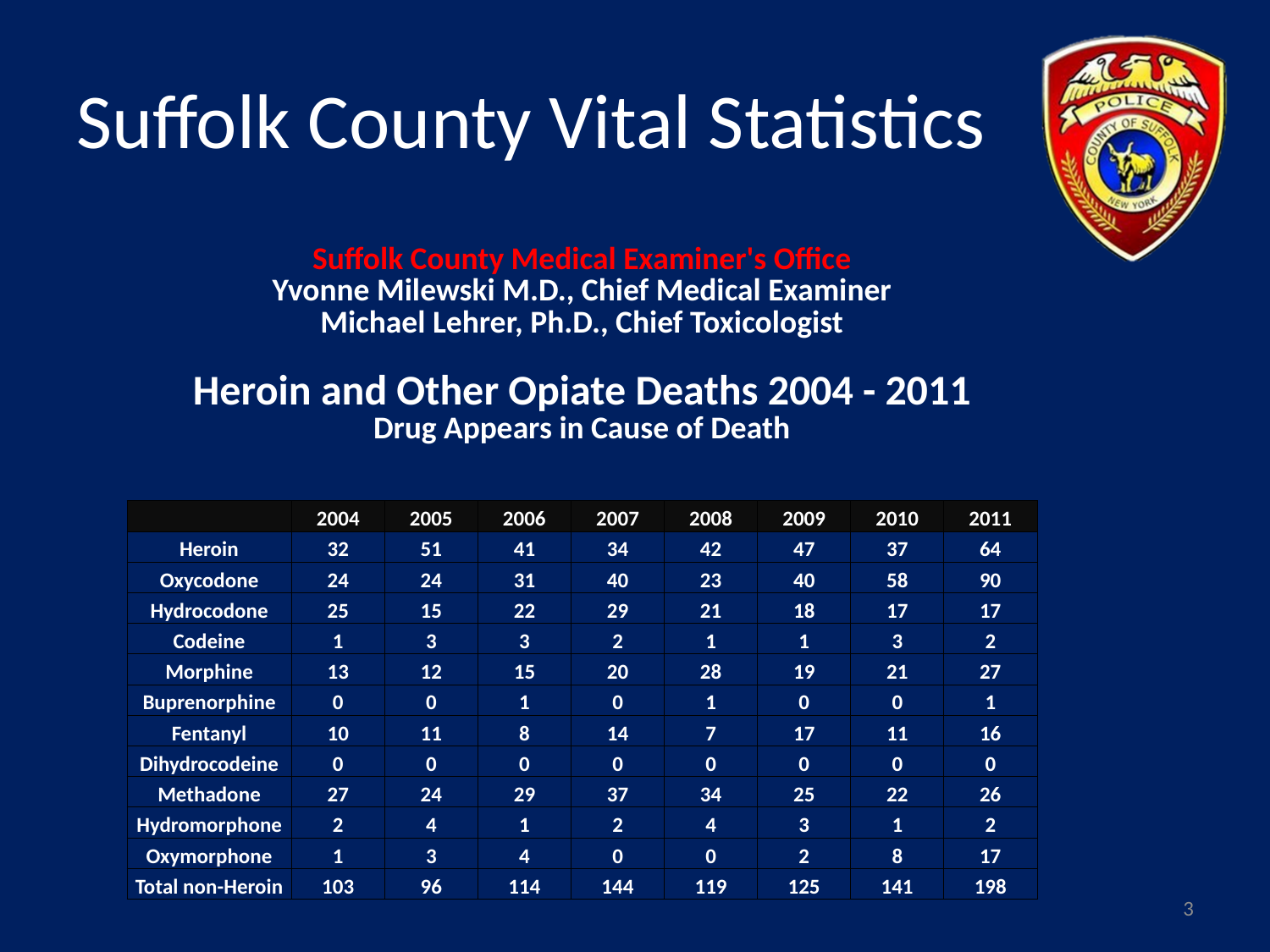

# Suffolk County Vital Statistics
| Suffolk County Medical Examiner's Office Yvonne Milewski M.D., Chief Medical Examiner Michael Lehrer, Ph.D., Chief Toxicologist Heroin and Other Opiate Deaths 2004 - 2011 Drug Appears in Cause of Death |  |  |  |  |  |  |  |  |
| --- | --- | --- | --- | --- | --- | --- | --- | --- |
|  | 2004 | 2005 | 2006 | 2007 | 2008 | 2009 | 2010 | 2011 |
| Heroin | 32 | 51 | 41 | 34 | 42 | 47 | 37 | 64 |
| Oxycodone | 24 | 24 | 31 | 40 | 23 | 40 | 58 | 90 |
| Hydrocodone | 25 | 15 | 22 | 29 | 21 | 18 | 17 | 17 |
| Codeine | 1 | 3 | 3 | 2 | 1 | 1 | 3 | 2 |
| Morphine | 13 | 12 | 15 | 20 | 28 | 19 | 21 | 27 |
| Buprenorphine | 0 | 0 | 1 | 0 | 1 | 0 | 0 | 1 |
| Fentanyl | 10 | 11 | 8 | 14 | 7 | 17 | 11 | 16 |
| Dihydrocodeine | 0 | 0 | 0 | 0 | 0 | 0 | 0 | 0 |
| Methadone | 27 | 24 | 29 | 37 | 34 | 25 | 22 | 26 |
| Hydromorphone | 2 | 4 | 1 | 2 | 4 | 3 | 1 | 2 |
| Oxymorphone | 1 | 3 | 4 | 0 | 0 | 2 | 8 | 17 |
| Total non-Heroin | 103 | 96 | 114 | 144 | 119 | 125 | 141 | 198 |
3